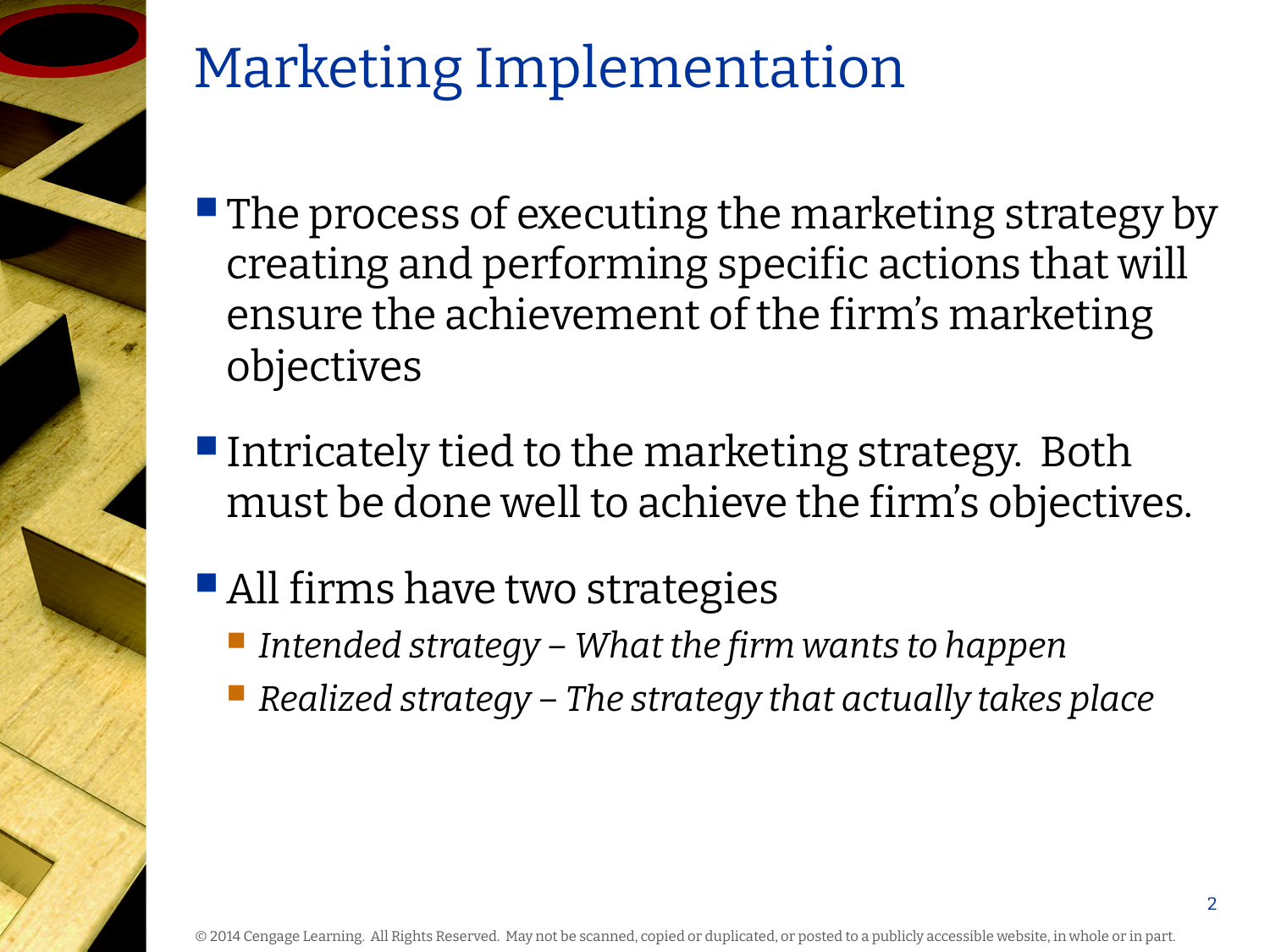

# Marketing Implementation
The process of executing the marketing strategy by creating and performing specific actions that will ensure the achievement of the firm’s marketing objectives
Intricately tied to the marketing strategy.  Both must be done well to achieve the firm’s objectives.
All firms have two strategies
Intended strategy – What the firm wants to happen
Realized strategy – The strategy that actually takes place
2